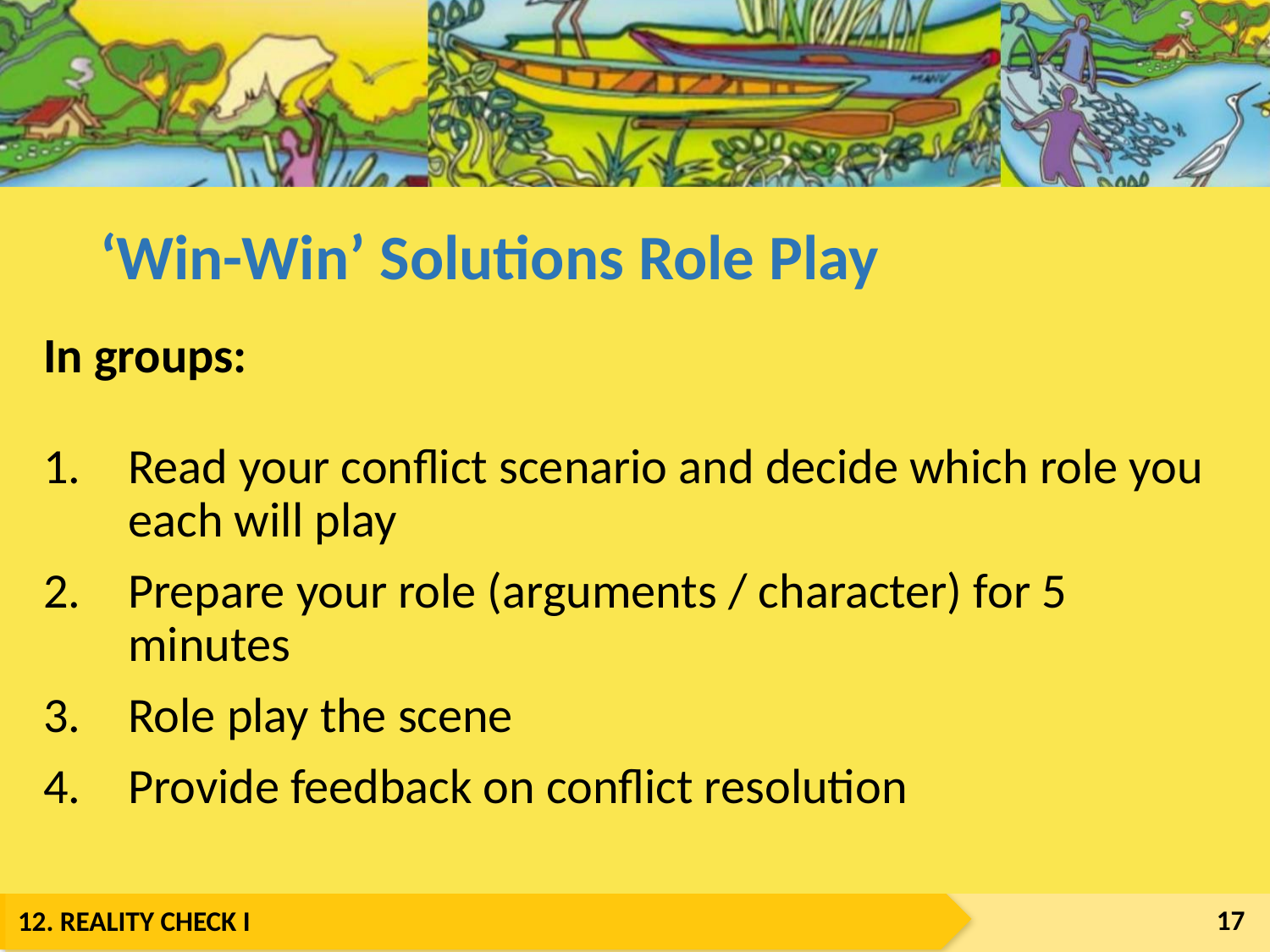

# ‘Win-Win’ Solutions Role Play
In groups:

Read your conflict scenario and decide which role you each will play
Prepare your role (arguments / character) for 5 minutes
Role play the scene
Provide feedback on conflict resolution
17